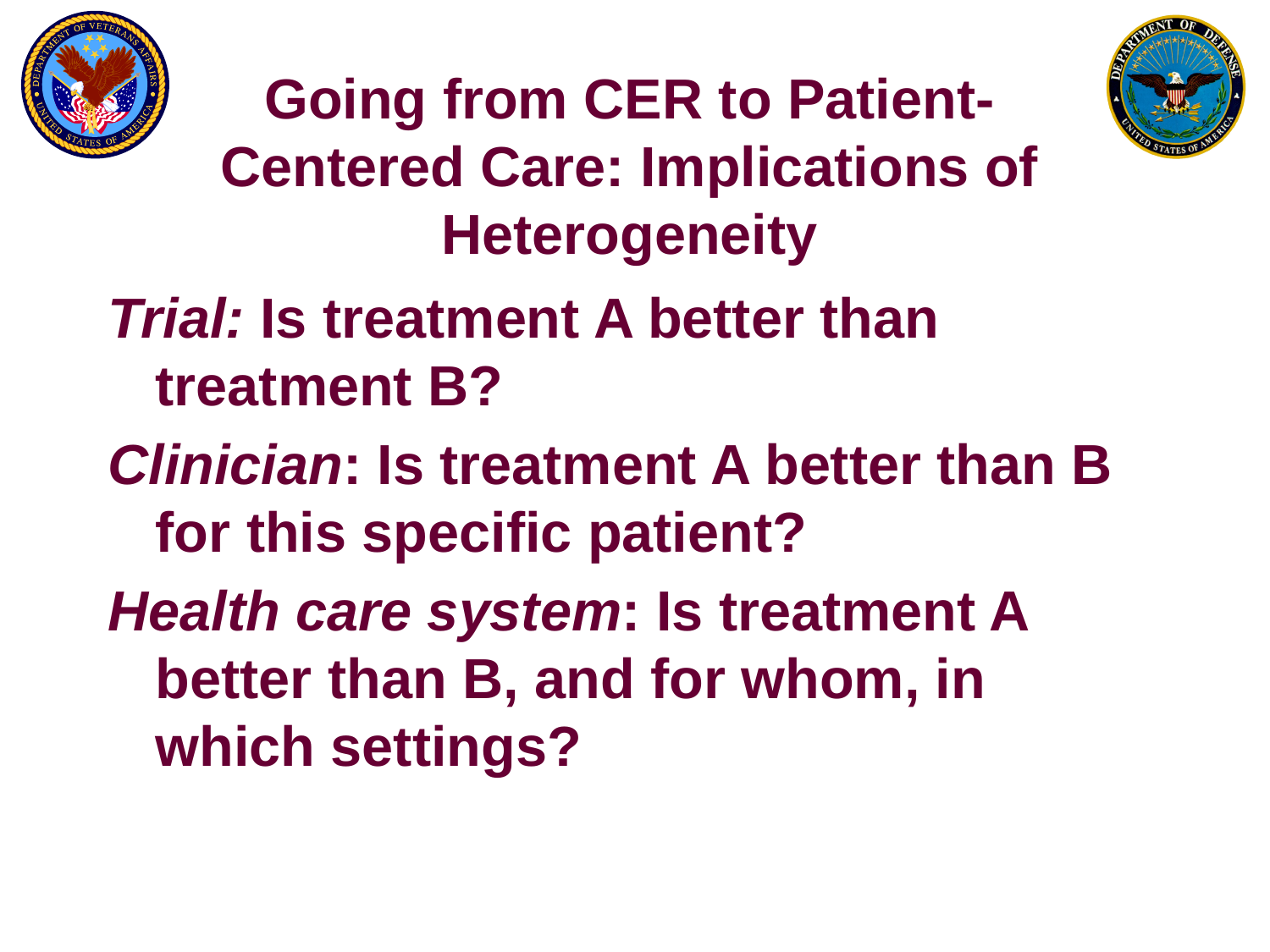

# Going from CER to Patient-Centered Care: Implications of Heterogeneity
Trial: Is treatment A better than treatment B?
Clinician: Is treatment A better than B for this specific patient?
Health care system: Is treatment A better than B, and for whom, in which settings?